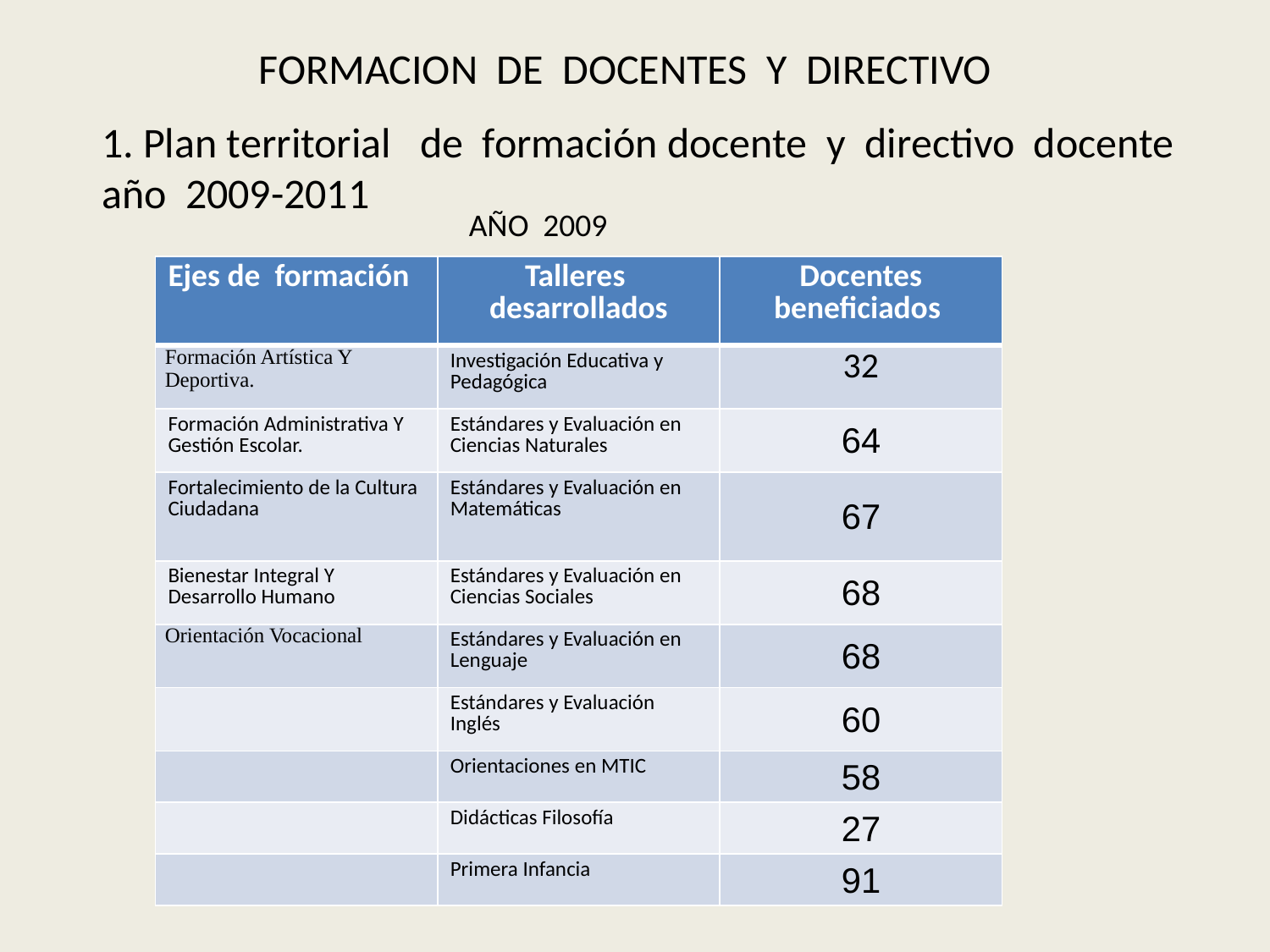

FORMACION  DE  DOCENTES  Y  DIRECTIVO
1. Plan territorial   de  formación docente  y  directivo  docente  año  2009-2011
AÑO  2009
| Ejes de formación | Talleres desarrollados | Docentes beneficiados |
| --- | --- | --- |
| Formación Artística Y Deportiva. | Investigación Educativa y Pedagógica | 32 |
| Formación Administrativa Y Gestión Escolar. | Estándares y Evaluación en Ciencias Naturales | 64 |
| Fortalecimiento de la Cultura Ciudadana | Estándares y Evaluación en Matemáticas | 67 |
| Bienestar Integral Y Desarrollo Humano | Estándares y Evaluación en Ciencias Sociales | 68 |
| Orientación Vocacional | Estándares y Evaluación en Lenguaje | 68 |
|  | Estándares y Evaluación Inglés | 60 |
|  | Orientaciones en MTIC | 58 |
|  | Didácticas Filosofía | 27 |
|  | Primera Infancia | 91 |